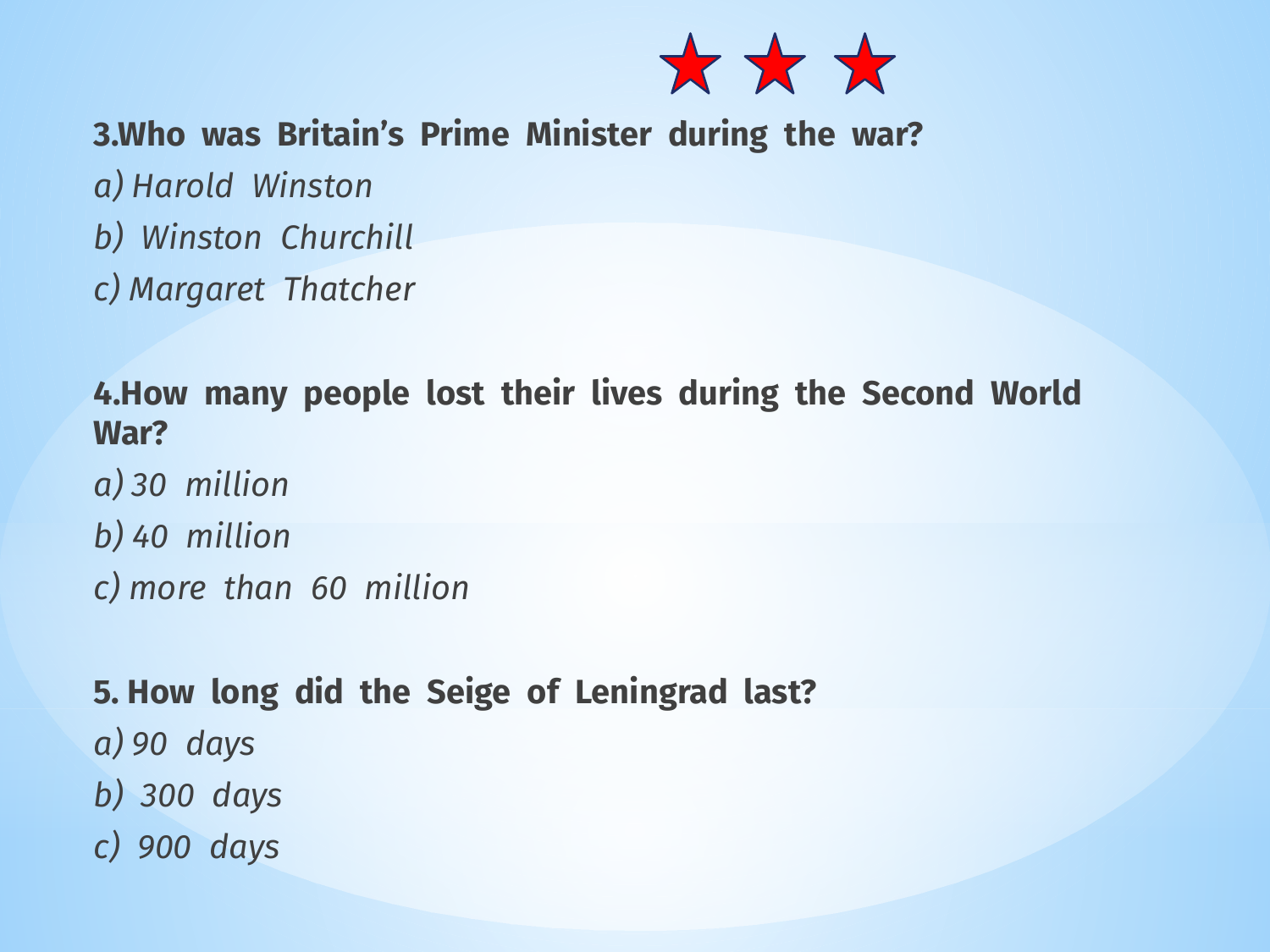

3.Who  was  Britain’s  Prime  Minister  during  the  war?
a) Harold  Winston
b)  Winston  Churchill
c) Margaret  Thatcher

4.How  many  people  lost  their  lives  during  the  Second  World  War?
a) 30  million
b) 40  million
c) more  than  60  million

5. How  long  did  the  Seige  of  Leningrad  last?
a) 90  days
b)  300  days
c)  900  days